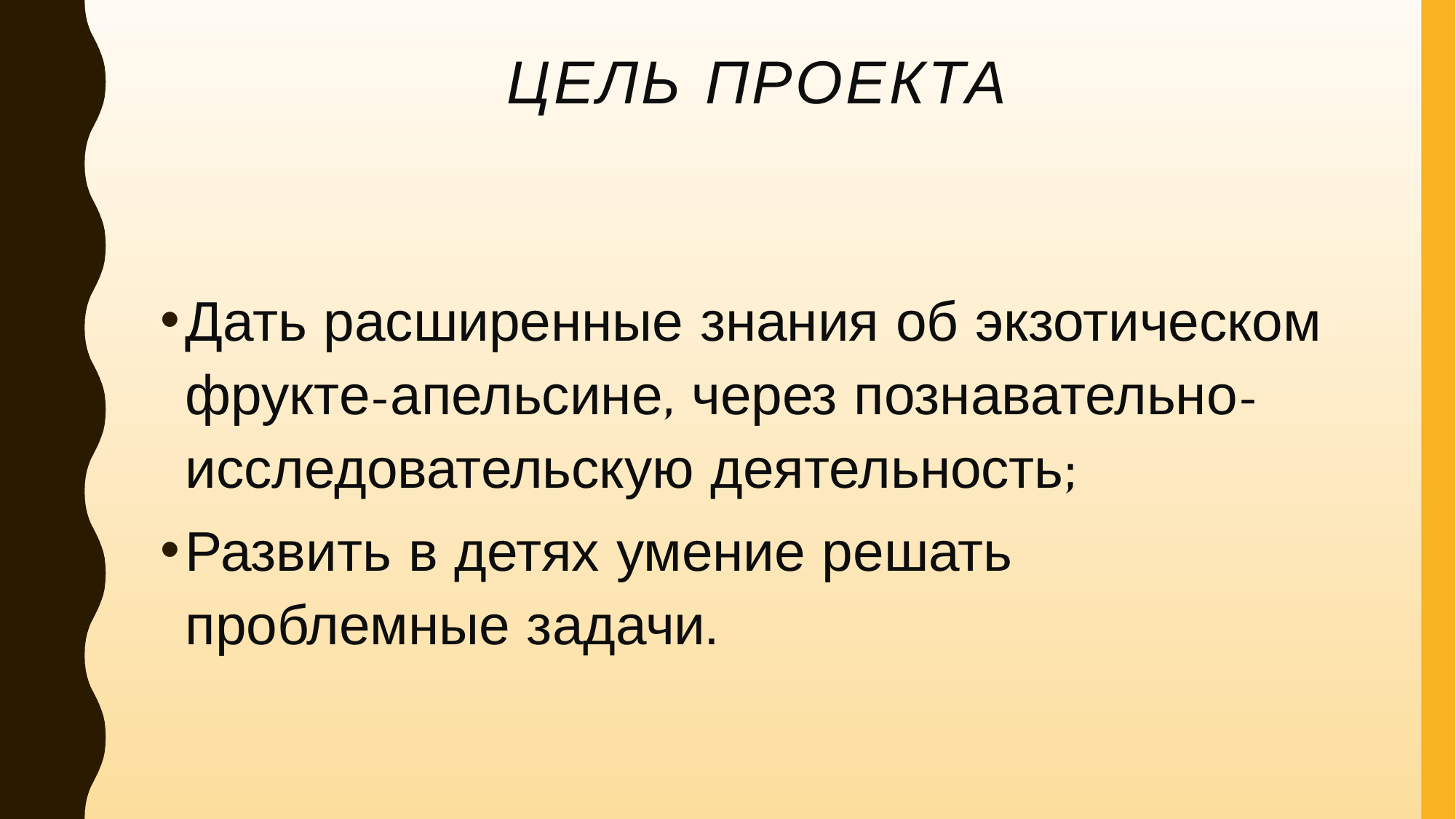

# Цель проекта
Дать расширенные знания об экзотическом фрукте-апельсине, через познавательно-исследовательскую деятельность;
Развить в детях умение решать проблемные задачи.